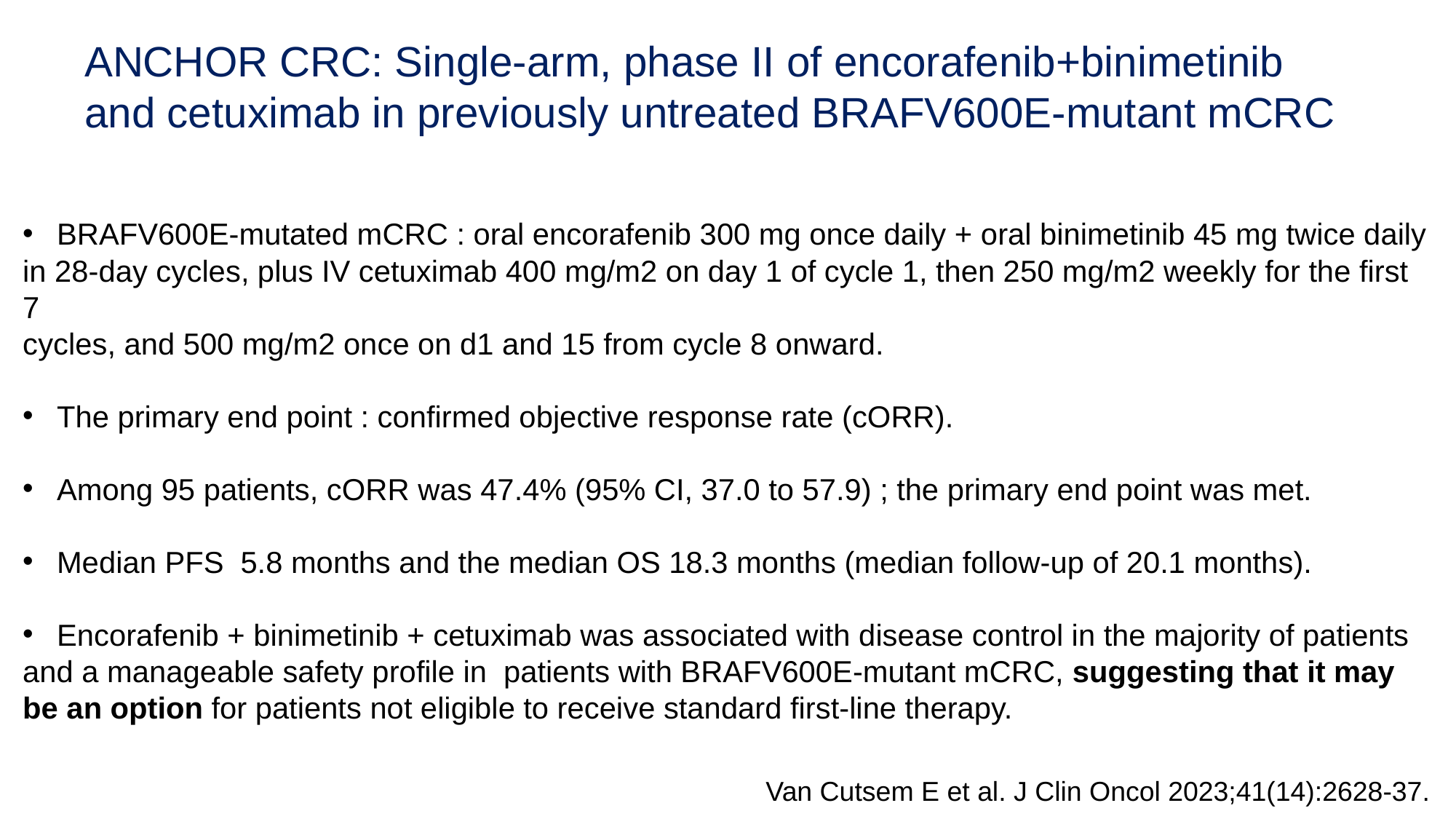

ANCHOR CRC: Single-arm, phase II of encorafenib+binimetinib
and cetuximab in previously untreated BRAFV600E-mutant mCRC
BRAFV600E-mutated mCRC : oral encorafenib 300 mg once daily + oral binimetinib 45 mg twice daily
in 28-day cycles, plus IV cetuximab 400 mg/m2 on day 1 of cycle 1, then 250 mg/m2 weekly for the first 7
cycles, and 500 mg/m2 once on d1 and 15 from cycle 8 onward.

The primary end point : confirmed objective response rate (cORR).

Among 95 patients, cORR was 47.4% (95% CI, 37.0 to 57.9) ; the primary end point was met.

Median PFS  5.8 months and the median OS 18.3 months (median follow-up of 20.1 months).

Encorafenib + binimetinib + cetuximab was associated with disease control in the majority of patients
and a manageable safety profile in  patients with BRAFV600E-mutant mCRC, suggesting that it may be an option for patients not eligible to receive standard first-line therapy.

Van Cutsem E et al. J Clin Oncol 2023;41(14):2628-37.